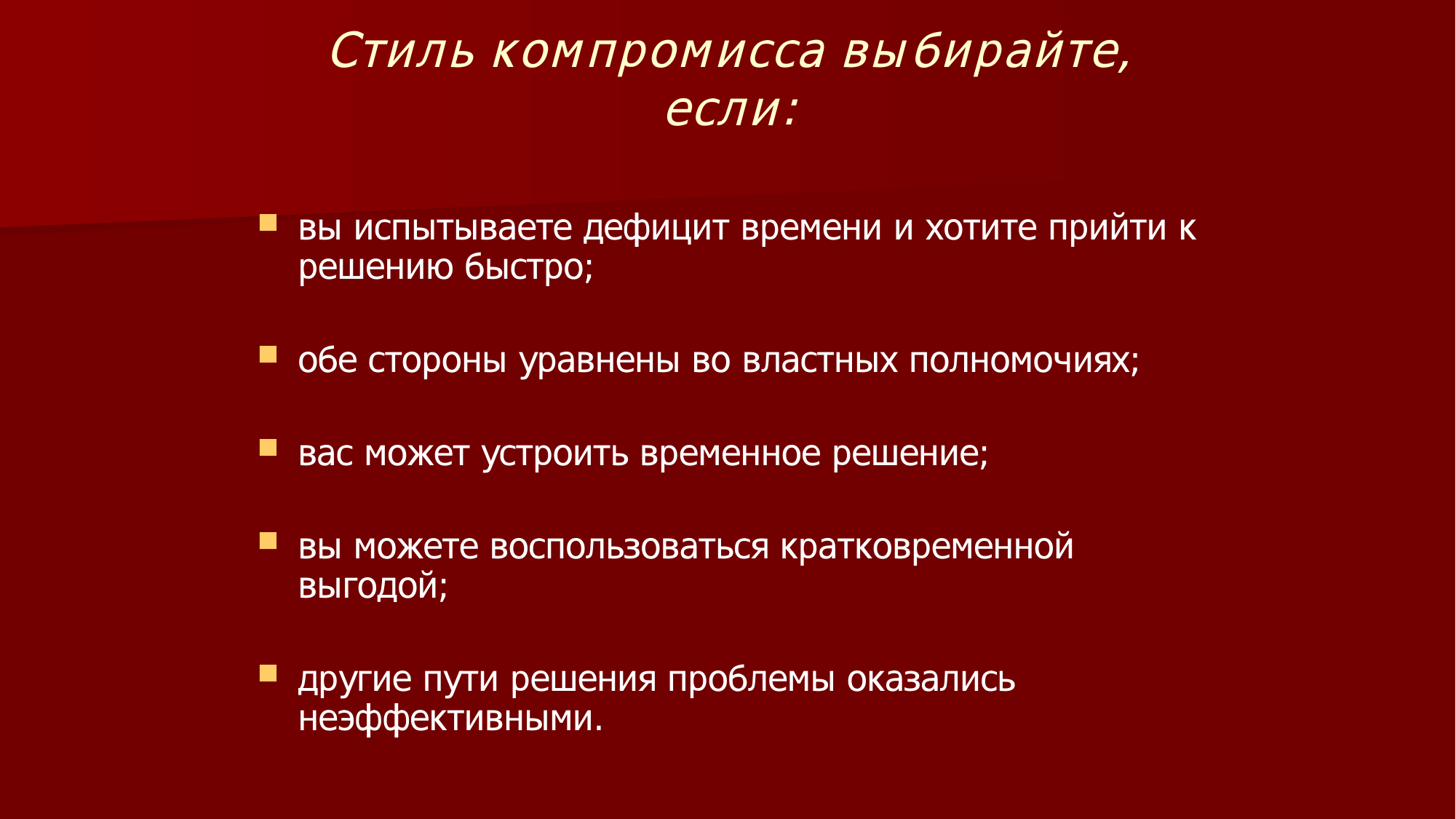

# Стиль компромисса выбирайте, если:
вы испытываете дефицит времени и хотите прийти к решению быстро;

обе стороны уравнены во властных полномочиях;

вас может устроить временное решение;

вы можете воспользоваться кратковременной выгодой;

другие пути решения проблемы оказались неэффективными.